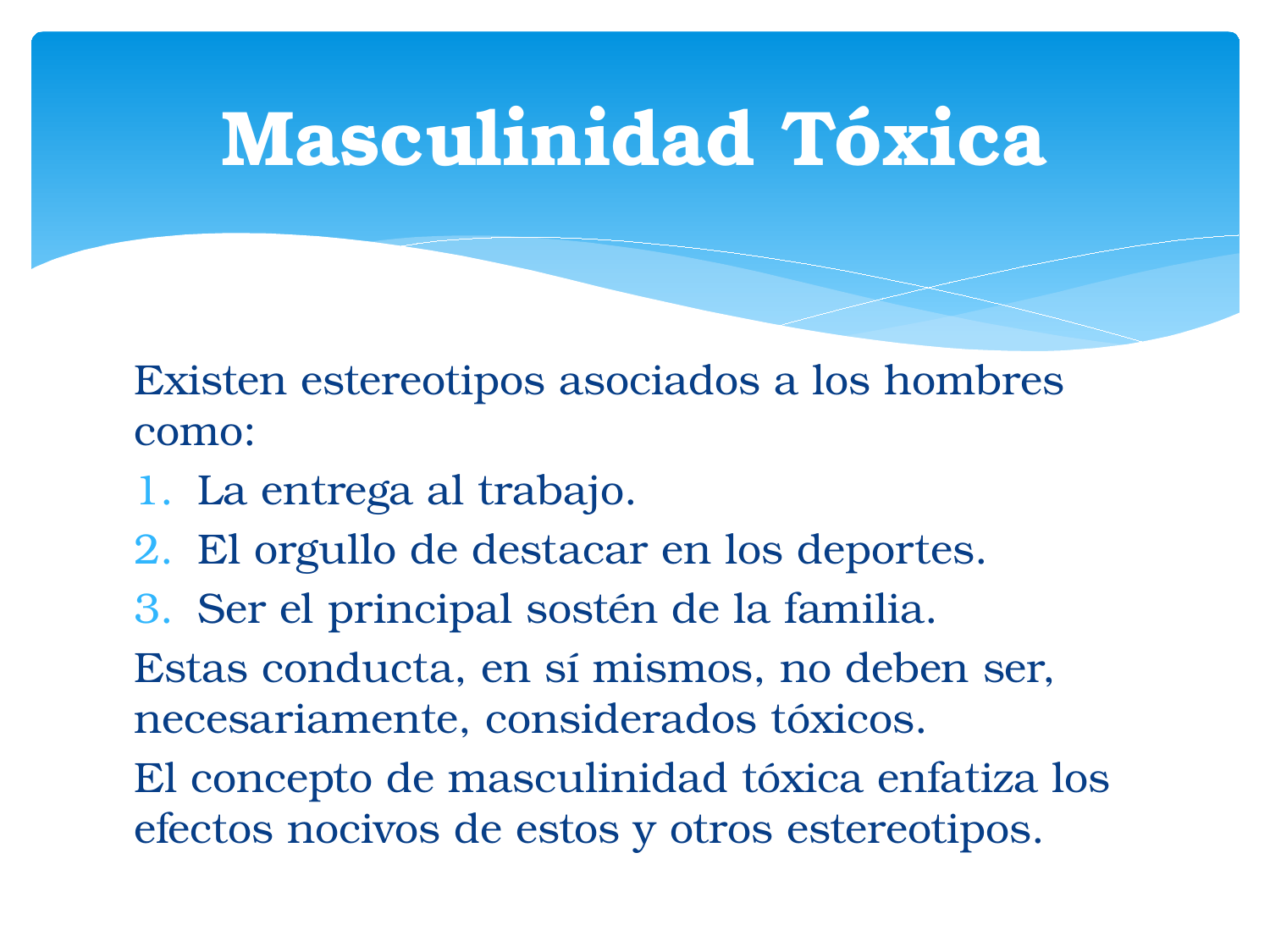

# Masculinidad Tóxica
Existen estereotipos asociados a los hombres como:
La entrega al trabajo.
El orgullo de destacar en los deportes.
Ser el principal sostén de la familia.
Estas conducta, en sí mismos, no deben ser, necesariamente, considerados tóxicos.
El concepto de masculinidad tóxica enfatiza los efectos nocivos de estos y otros estereotipos.